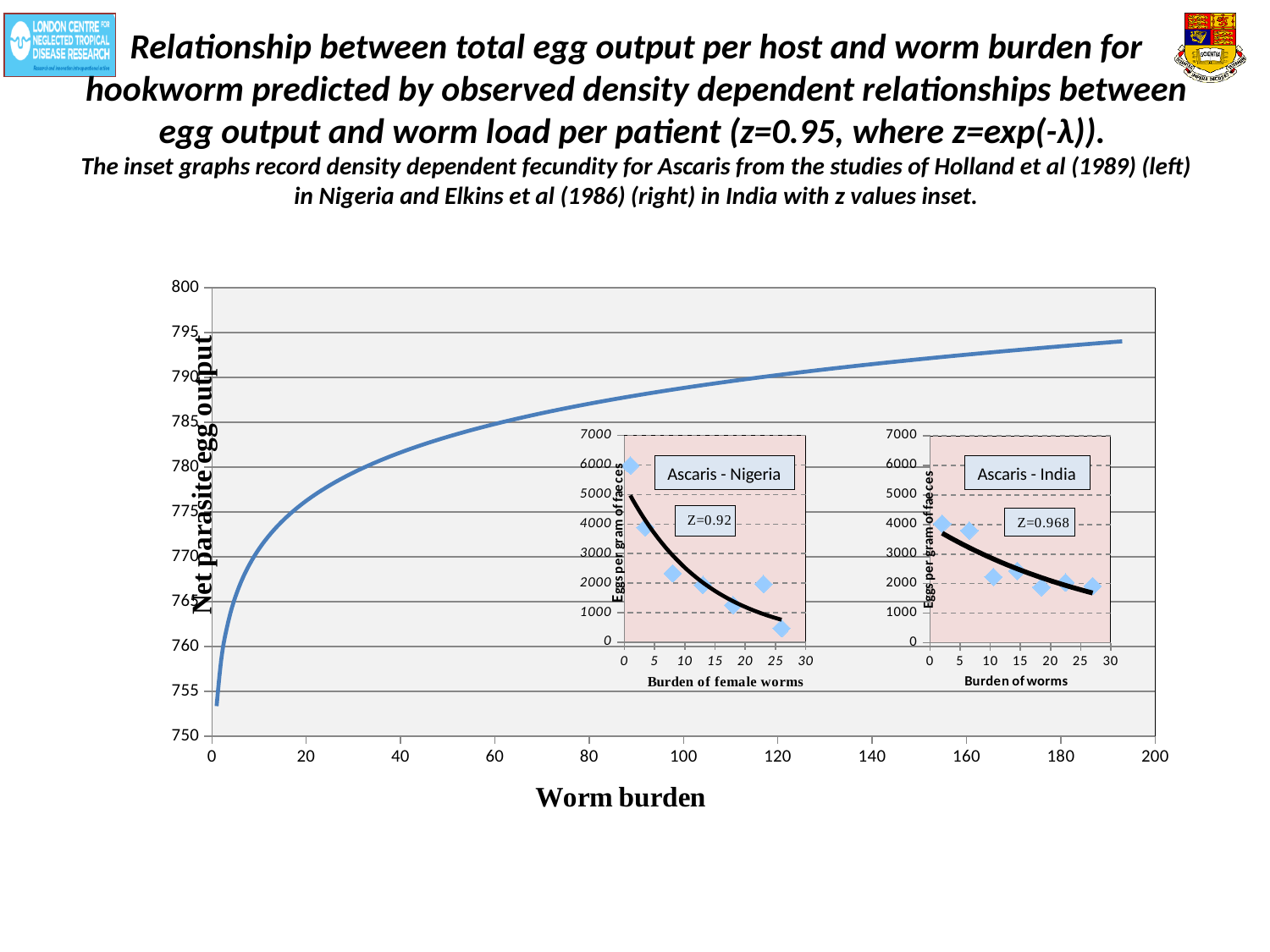

# Relationship between total egg output per host and worm burden for hookworm predicted by observed density dependent relationships between egg output and worm load per patient (z=0.95, where z=exp(-λ)). The inset graphs record density dependent fecundity for Ascaris from the studies of Holland et al (1989) (left) in Nigeria and Elkins et al (1986) (right) in India with z values inset.

### Chart

| Category |  |
|---|---|

### Chart

| Category | Y-Values |
|---|---|

### Chart

| Category | Y-Values |
|---|---|
Ascaris - Nigeria
Ascaris - India
Ascaris - Nigeria